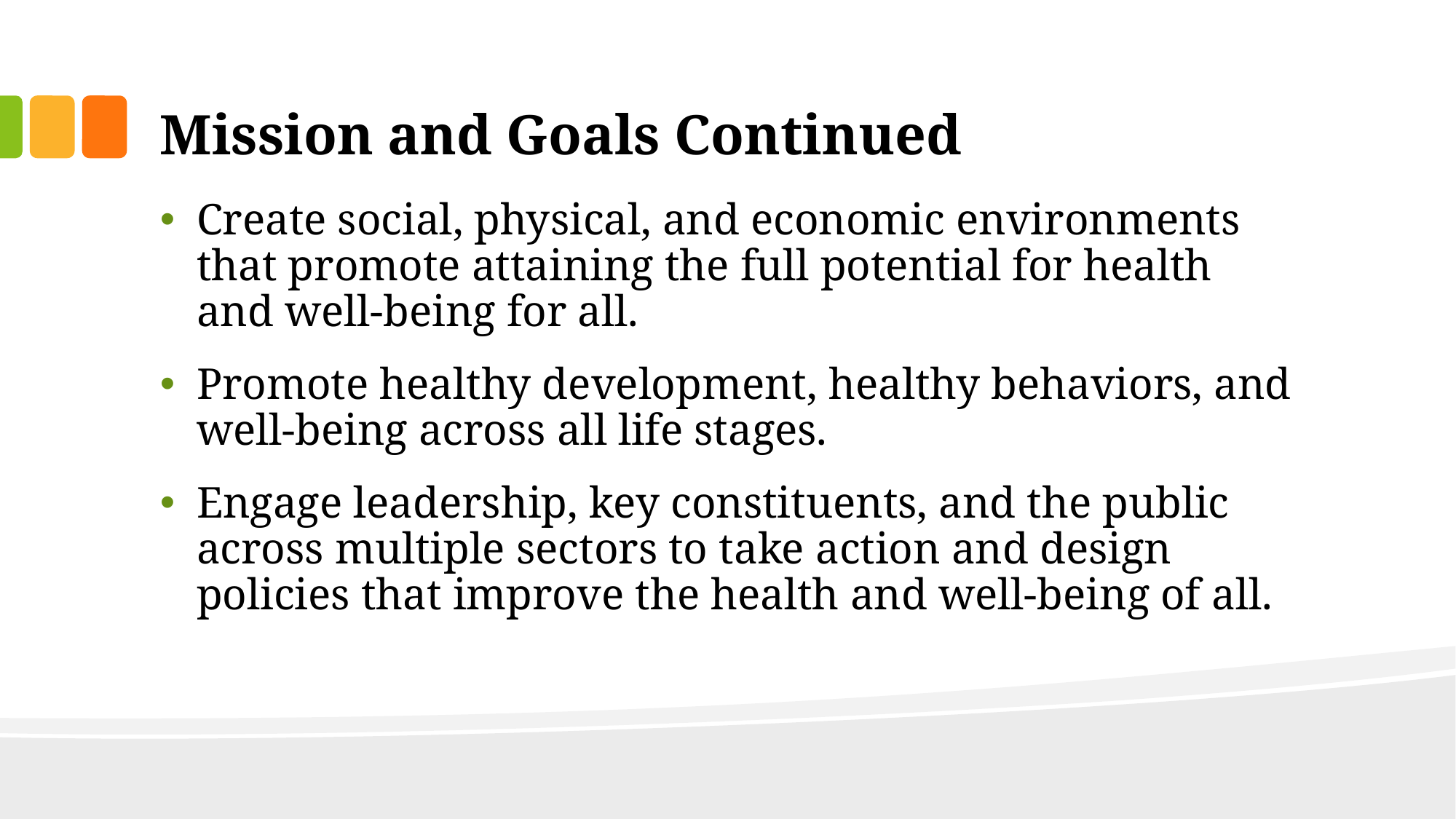

# Mission and Goals Continued
Create social, physical, and economic environments that promote attaining the full potential for health and well-being for all.
Promote healthy development, healthy behaviors, and well-being across all life stages.
Engage leadership, key constituents, and the public across multiple sectors to take action and design policies that improve the health and well-being of all.